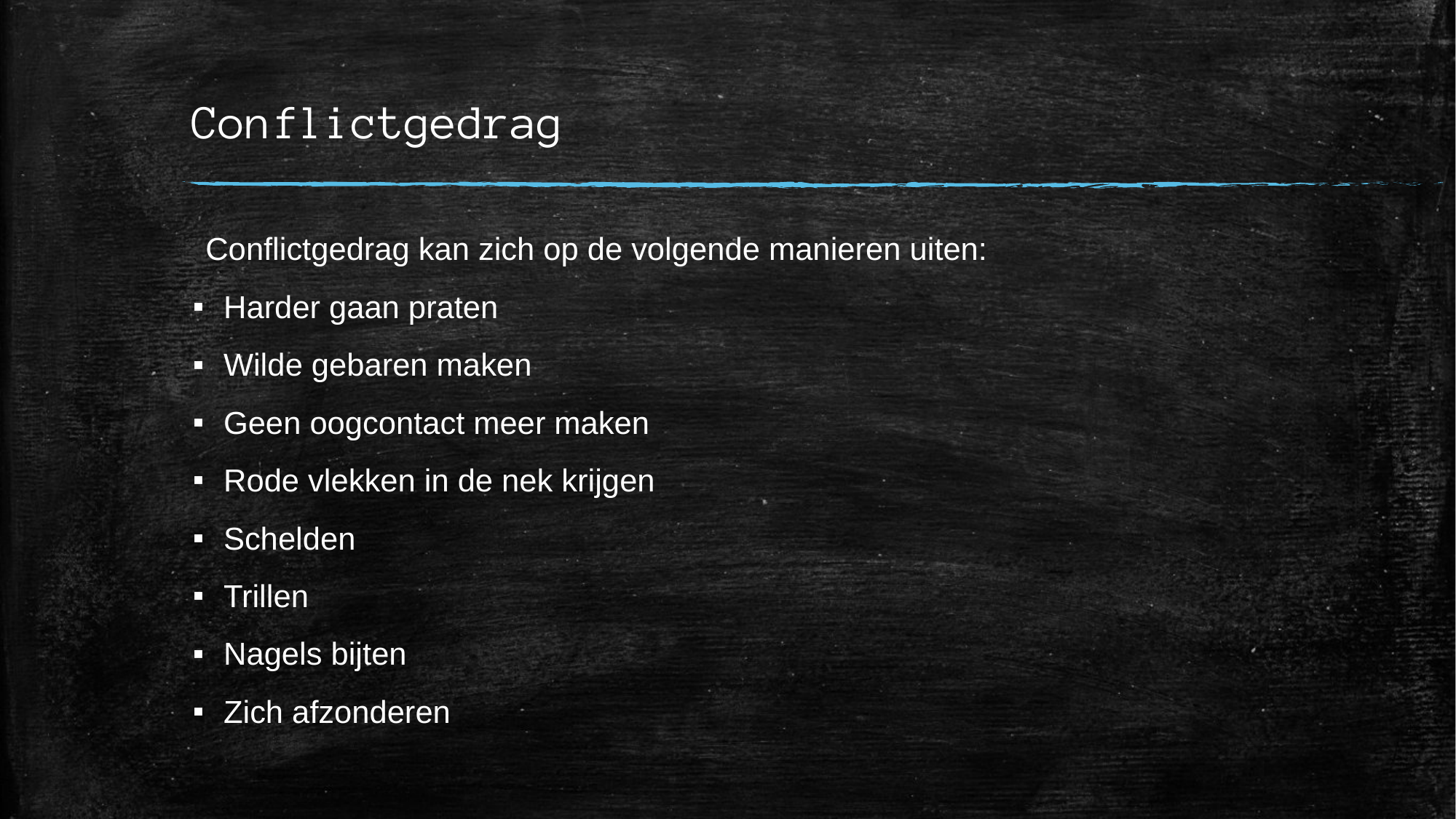

# Conflictgedrag
Conflictgedrag kan zich op de volgende manieren uiten:
Harder gaan praten
Wilde gebaren maken
Geen oogcontact meer maken
Rode vlekken in de nek krijgen
Schelden
Trillen
Nagels bijten
Zich afzonderen